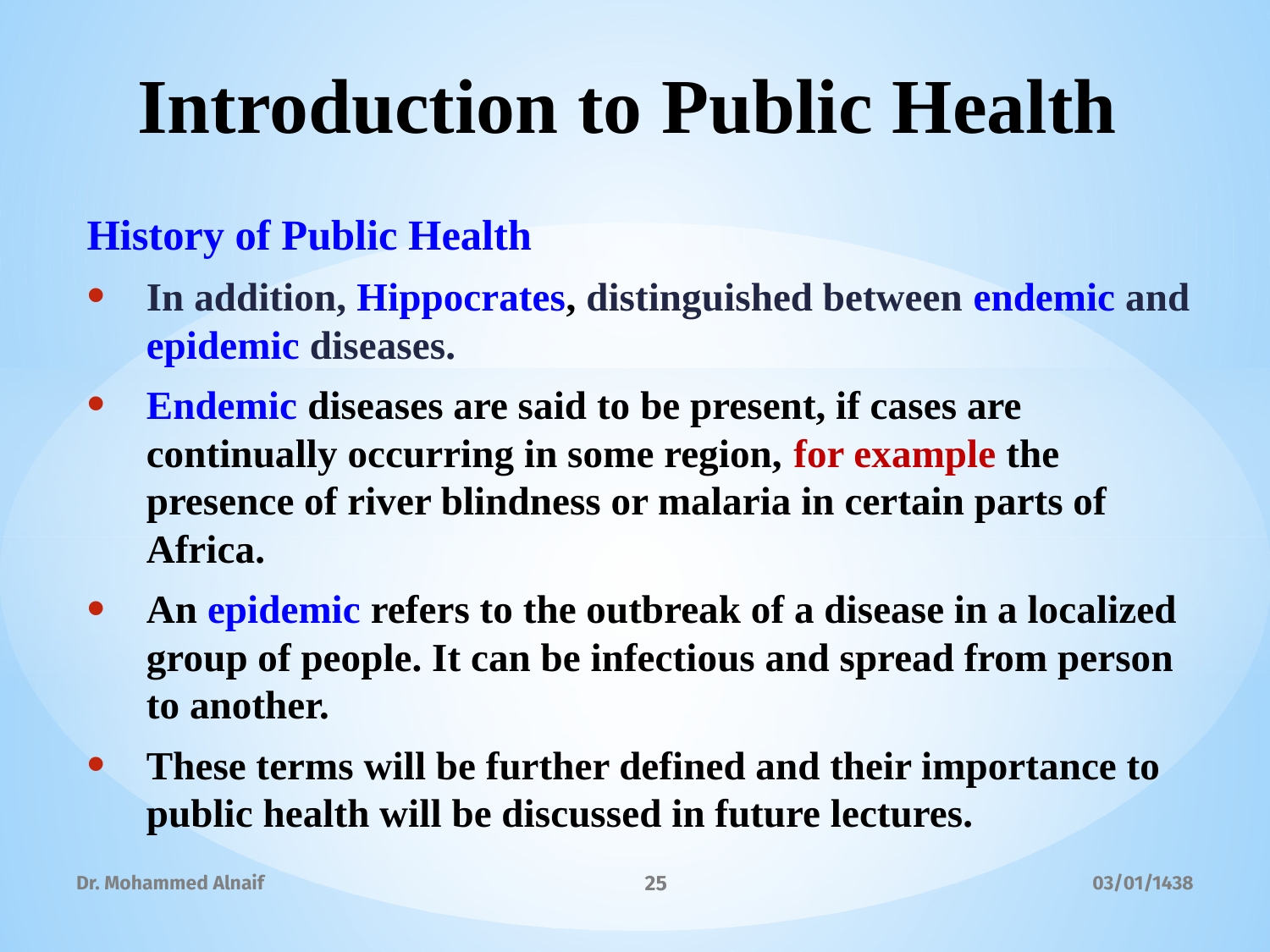

# Introduction to Public Health
History of Public Health
In addition, Hippocrates, distinguished between endemic and epidemic diseases.
Endemic diseases are said to be present, if cases are continually occurring in some region, for example the presence of river blindness or malaria in certain parts of Africa.
An epidemic refers to the outbreak of a disease in a localized group of people. It can be infectious and spread from person to another.
These terms will be further defined and their importance to public health will be discussed in future lectures.
Dr. Mohammed Alnaif
25
03/01/1438